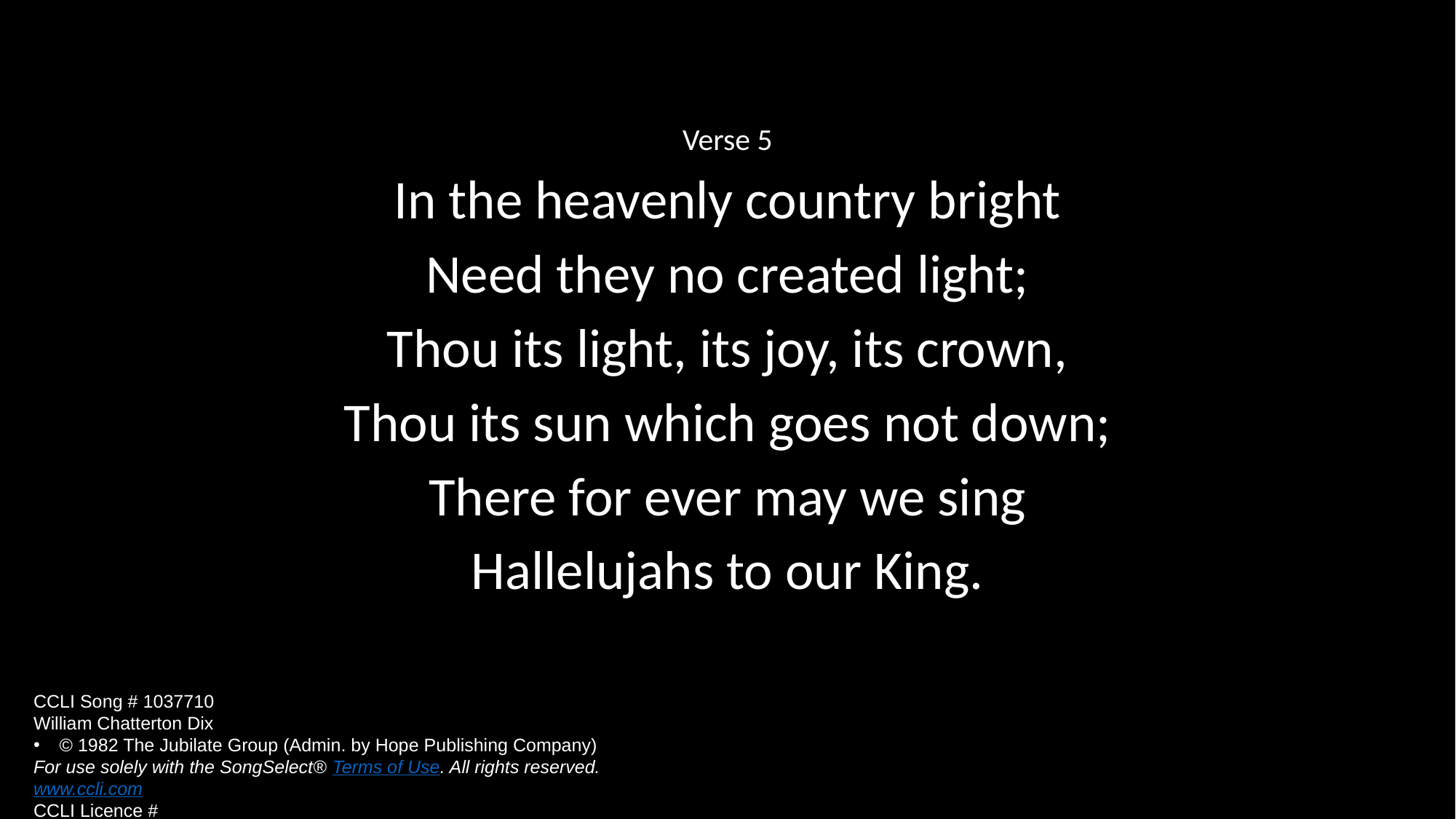

Verse 5
In the heavenly country bright
Need they no created light;
Thou its light, its joy, its crown,
Thou its sun which goes not down;
There for ever may we sing
Hallelujahs to our King.
CCLI Song # 1037710
William Chatterton Dix
© 1982 The Jubilate Group (Admin. by Hope Publishing Company)
For use solely with the SongSelect® Terms of Use. All rights reserved. www.ccli.com
CCLI Licence #